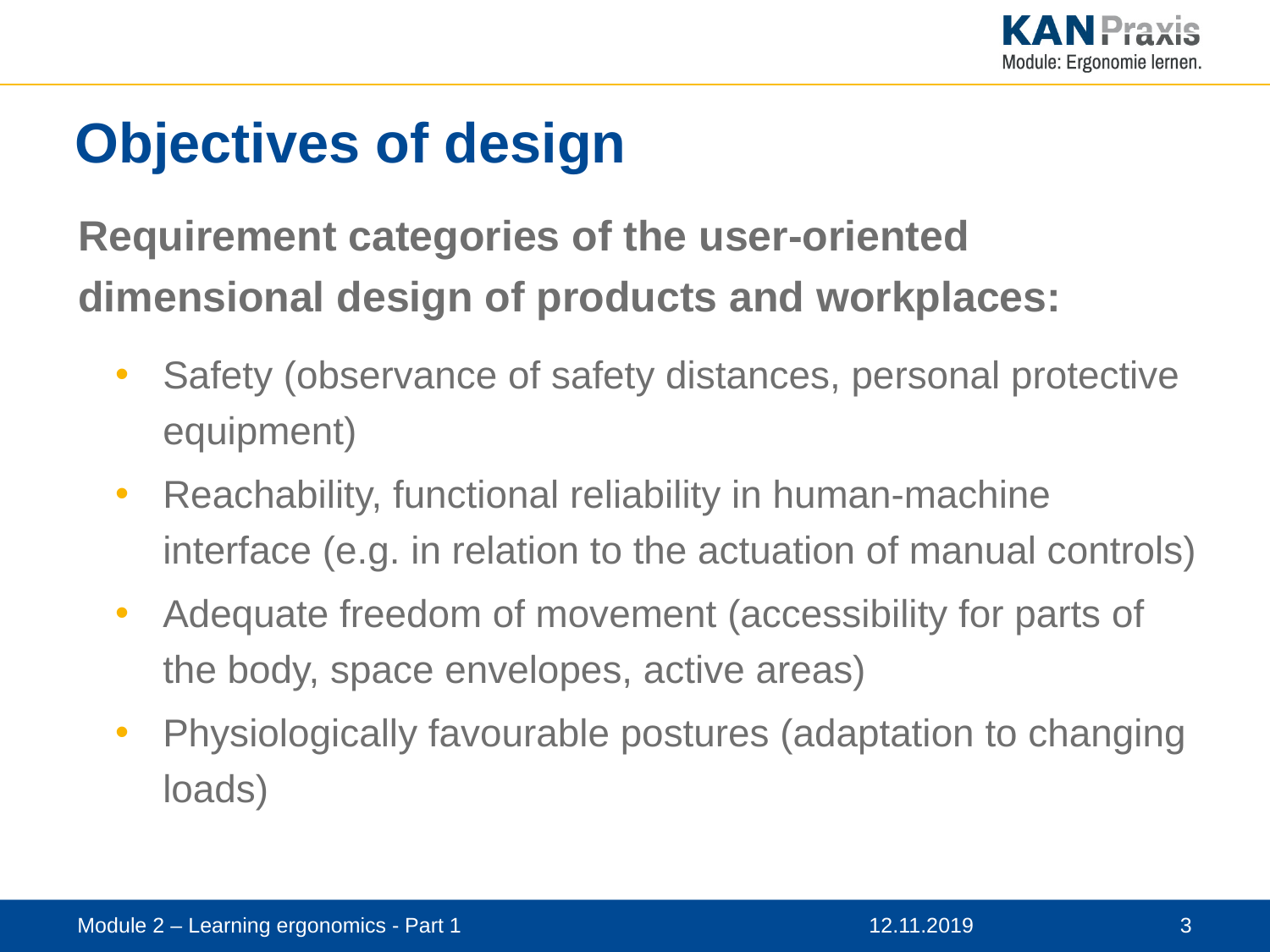

# Objectives of design
Requirement categories of the user-oriented dimensional design of products and workplaces:
Safety (observance of safety distances, personal protective equipment)
Reachability, functional reliability in human-machine interface (e.g. in relation to the actuation of manual controls)
Adequate freedom of movement (accessibility for parts of the body, space envelopes, active areas)
Physiologically favourable postures (adaptation to changing loads)

Module 2 – Learning ergonomics - Part 1
12.11.2019
 3